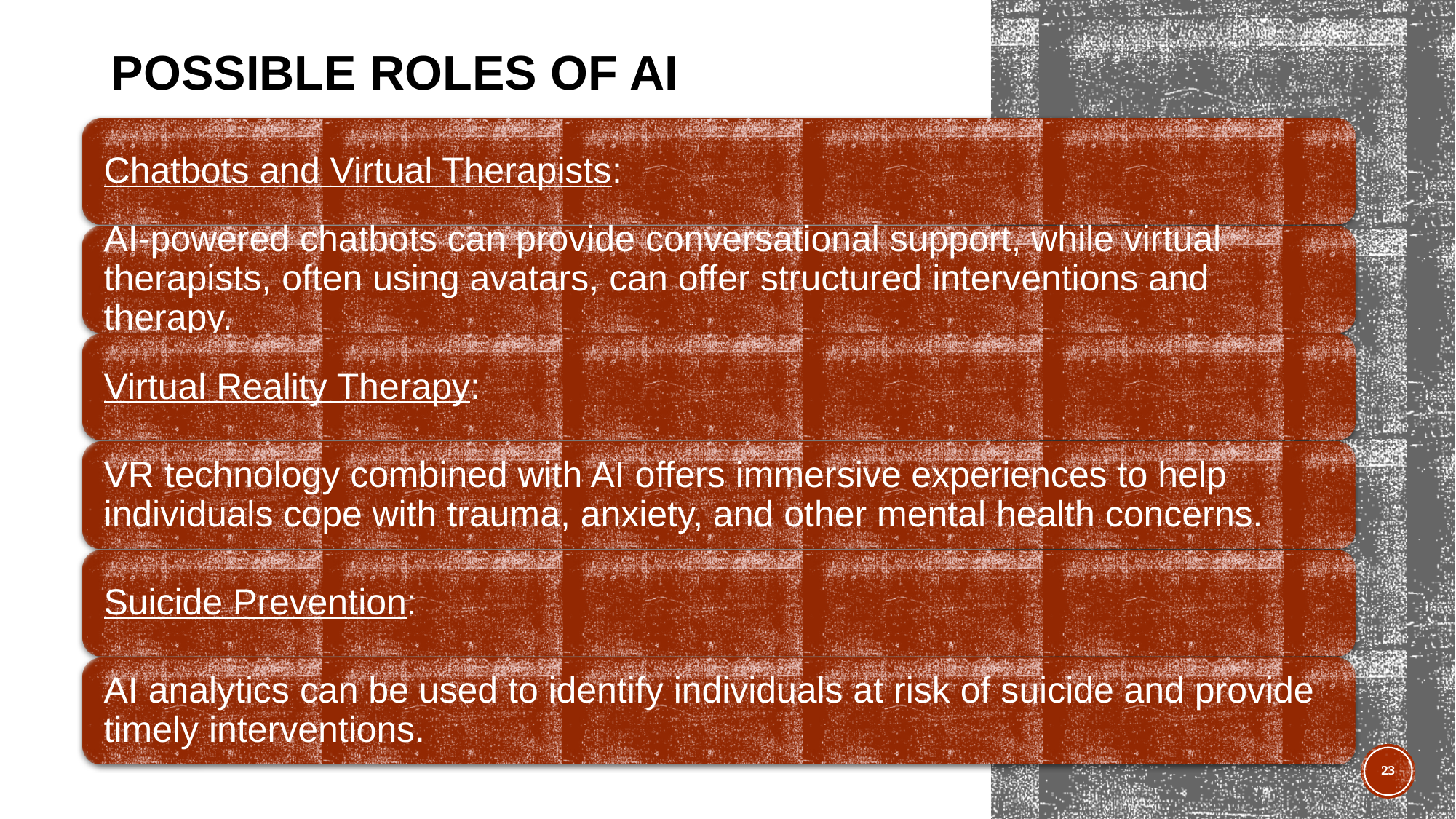

# Possible roles of AI
Chatbots and Virtual Therapists:
AI-powered chatbots can provide conversational support, while virtual therapists, often using avatars, can offer structured interventions and therapy.
Virtual Reality Therapy:
VR technology combined with AI offers immersive experiences to help individuals cope with trauma, anxiety, and other mental health concerns.
Suicide Prevention:
AI analytics can be used to identify individuals at risk of suicide and provide timely interventions.
23